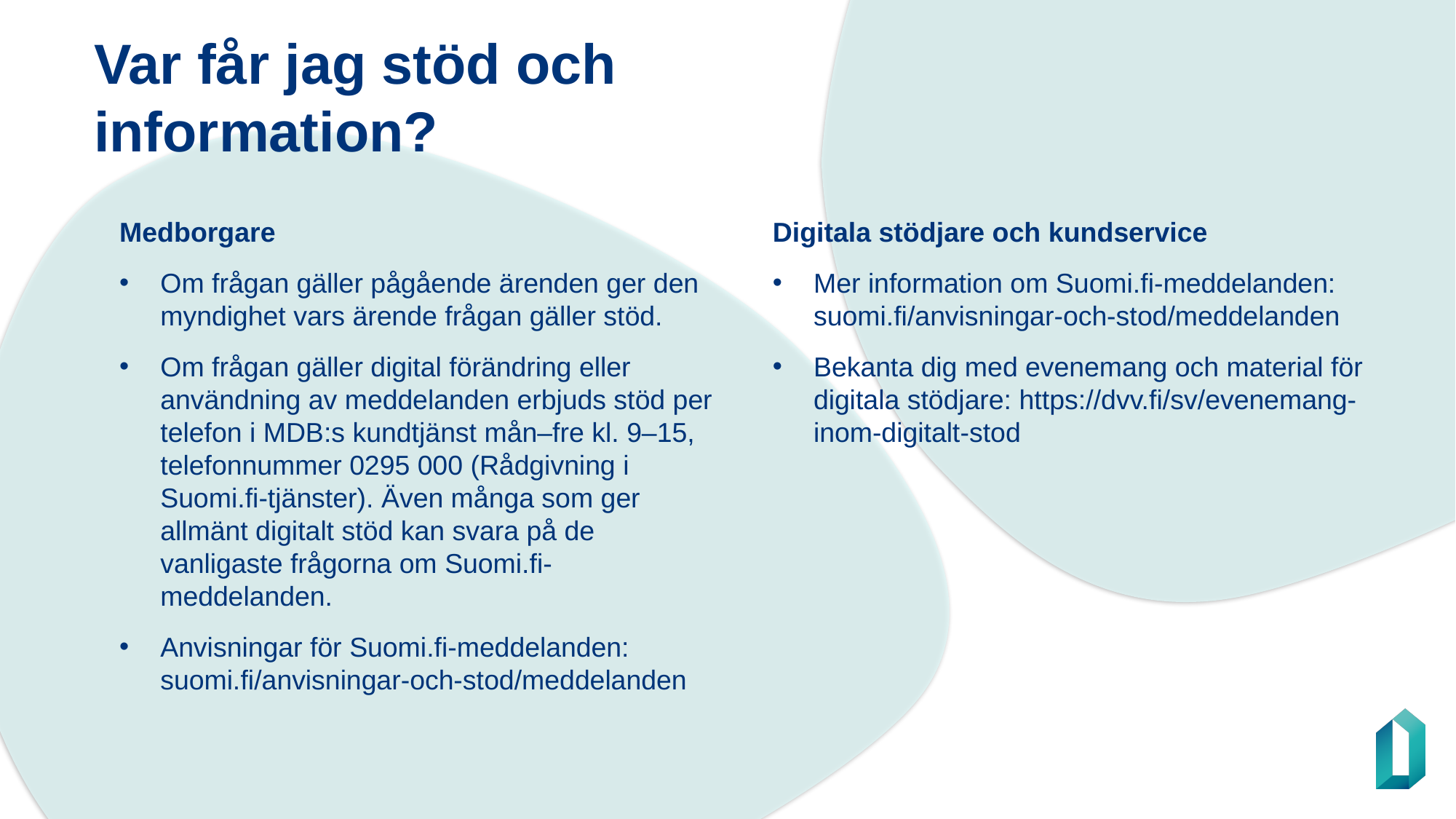

# Var får jag stöd och information?

Medborgare
Om frågan gäller pågående ärenden ger den myndighet vars ärende frågan gäller stöd.
Om frågan gäller digital förändring eller användning av meddelanden erbjuds stöd per telefon i MDB:s kundtjänst mån–fre kl. 9–15, telefonnummer 0295 000 (Rådgivning i Suomi.fi-tjänster). Även många som ger allmänt digitalt stöd kan svara på de vanligaste frågorna om Suomi.fi-meddelanden.
Anvisningar för Suomi.fi-meddelanden: suomi.fi/anvisningar-och-stod/meddelanden

Digitala stödjare och kundservice
Mer information om Suomi.fi-meddelanden: suomi.fi/anvisningar-och-stod/meddelanden
Bekanta dig med evenemang och material för digitala stödjare: https://dvv.fi/sv/evenemang-inom-digitalt-stod